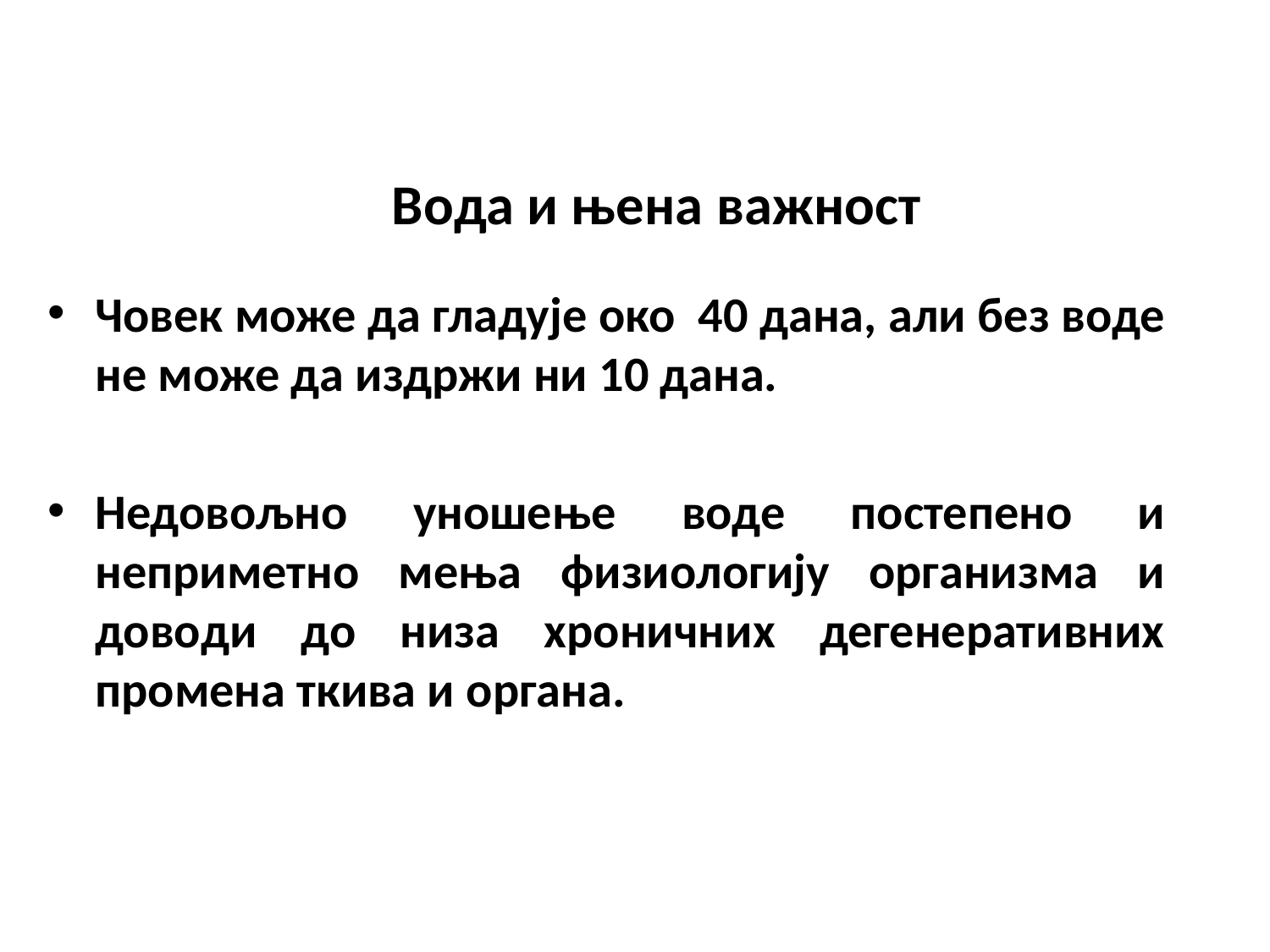

Вода и њена важност
Човек може да гладује око  40 дана, али без воде не може да издржи ни 10 дана.

Недовољно уношење воде постепено и неприметно мења физиологију организма и доводи до низа хроничних дегенеративних промена ткива и органа.